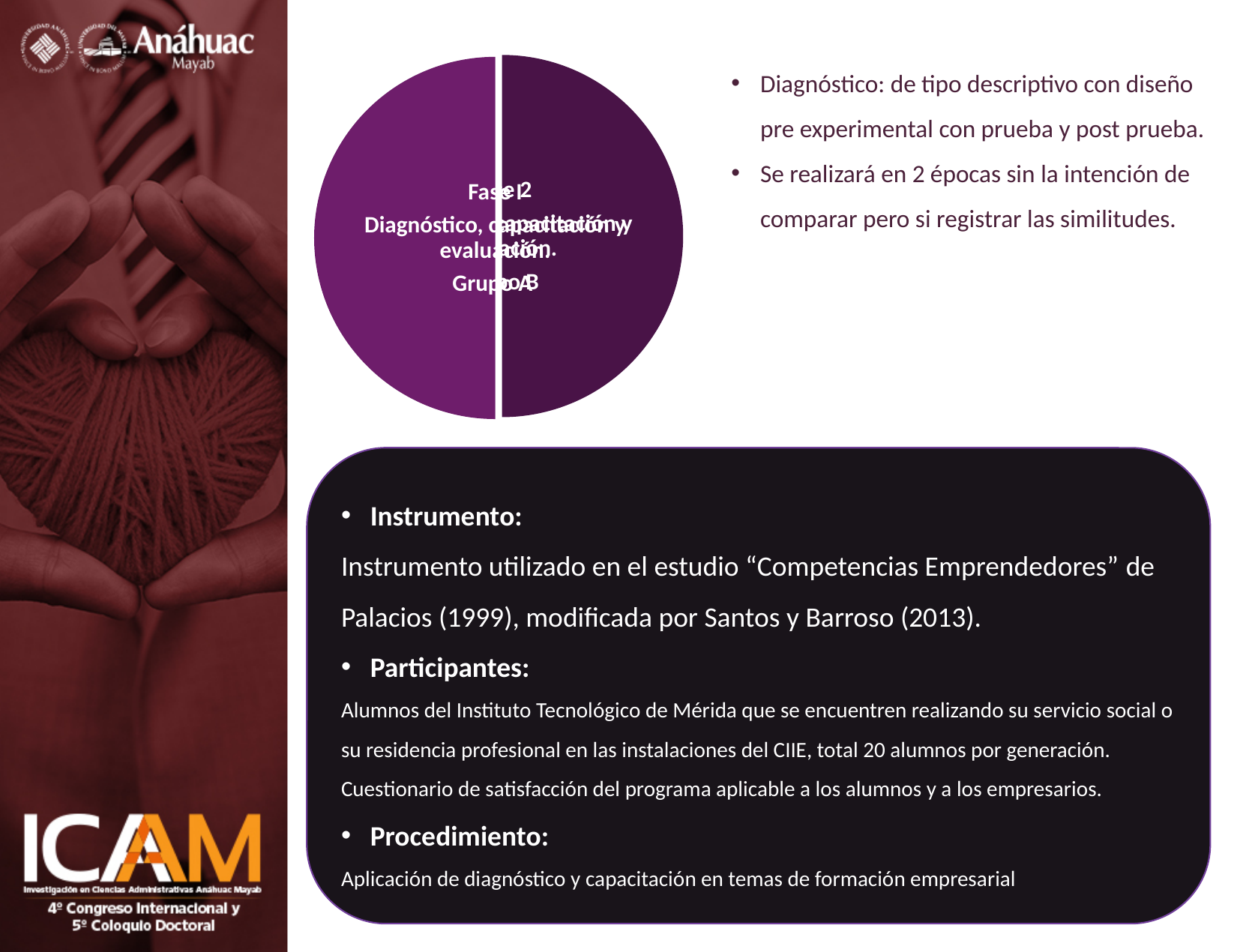

Fase 2
Diagnóstico, capacitación y evaluación.
Grupo B
Fase I
Diagnóstico, capacitación y evaluación.
Grupo A
Diagnóstico: de tipo descriptivo con diseño pre experimental con prueba y post prueba.
Se realizará en 2 épocas sin la intención de comparar pero si registrar las similitudes.
Instrumento:
Instrumento utilizado en el estudio “Competencias Emprendedores” de Palacios (1999), modificada por Santos y Barroso (2013).
Participantes:
Alumnos del Instituto Tecnológico de Mérida que se encuentren realizando su servicio social o su residencia profesional en las instalaciones del CIIE, total 20 alumnos por generación.
Cuestionario de satisfacción del programa aplicable a los alumnos y a los empresarios.
Procedimiento:
Aplicación de diagnóstico y capacitación en temas de formación empresarial